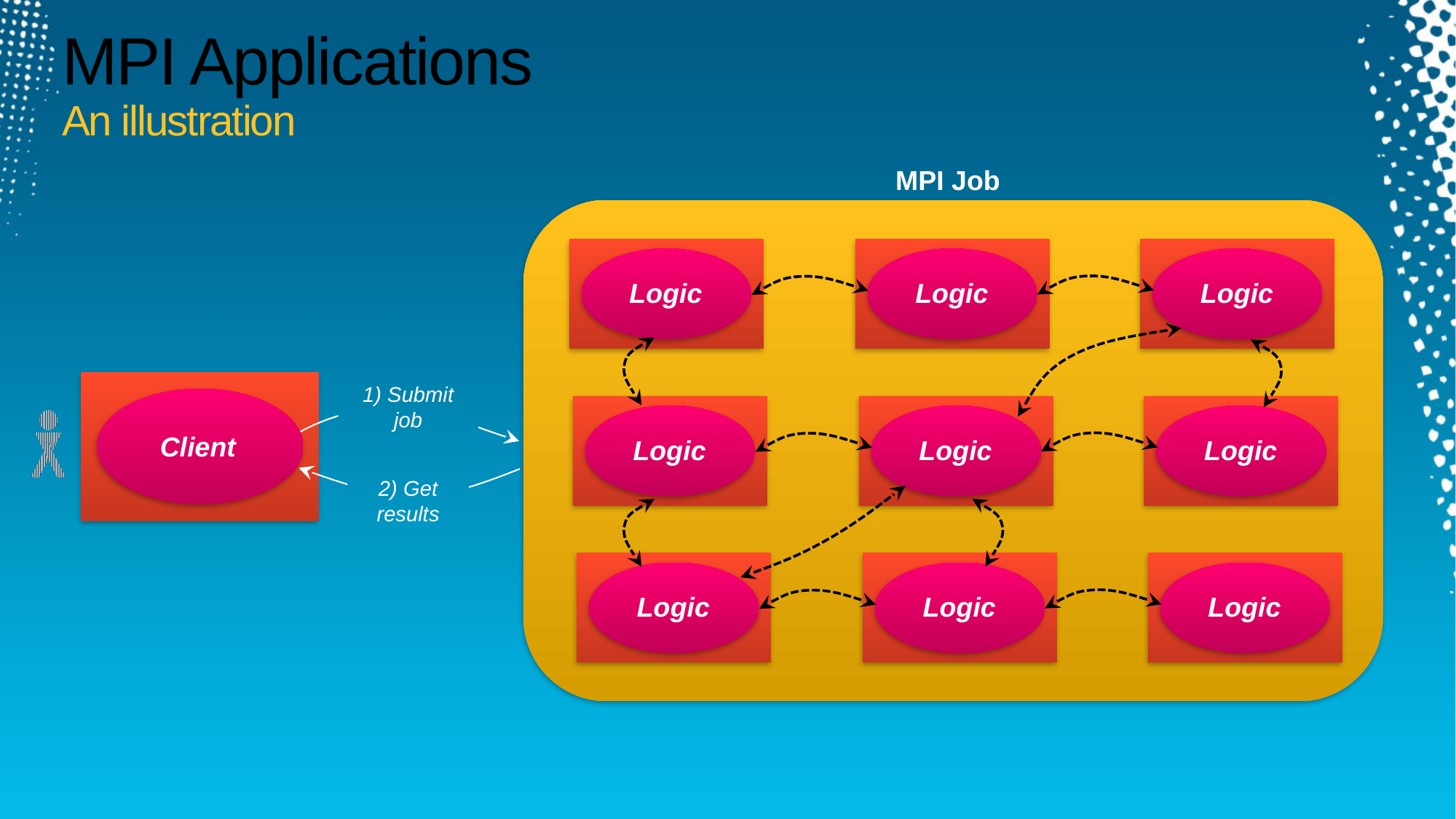

# MPI Applications An illustration
MPI Job

Logic
Logic
Logic

Logic
Logic
Logic

Logic
Logic
Logic

1) Submit job

Client

2) Get results